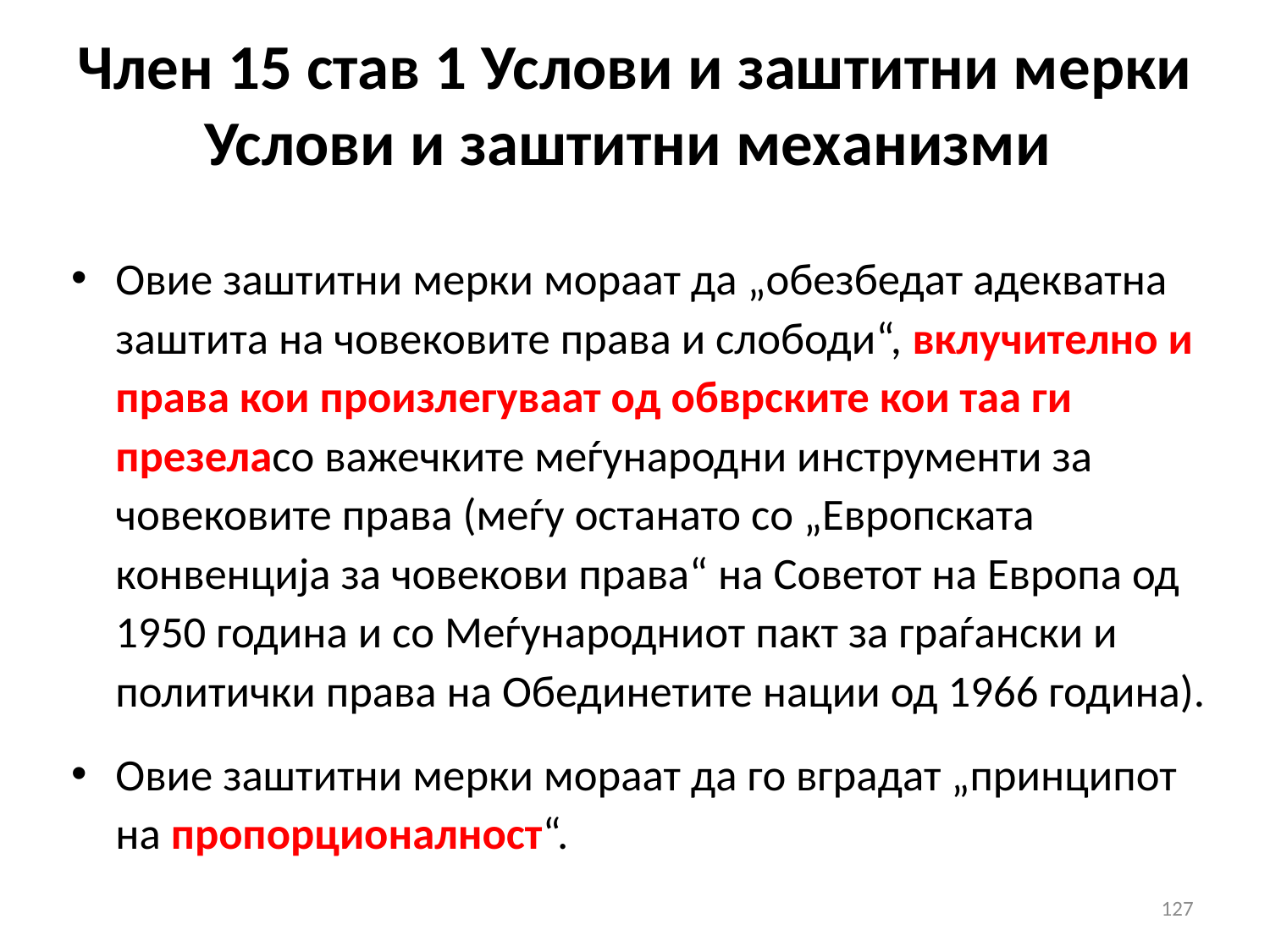

# Член 15 став 1 Услови и заштитни мерки Услови и заштитни механизми
Овие заштитни мерки мораат да „обезбедат адекватна заштита на човековите права и слободи“, вклучително и права кои произлегуваат од обврските кои таа ги презеласо важечките меѓународни инструменти за човековите права (меѓу останато со „Европската конвенција за човекови права“ на Советот на Европа од 1950 година и со Меѓународниот пакт за граѓански и политички права на Обединетите нации од 1966 година).
Овие заштитни мерки мораат да го вградат „принципот на пропорционалност“.
127